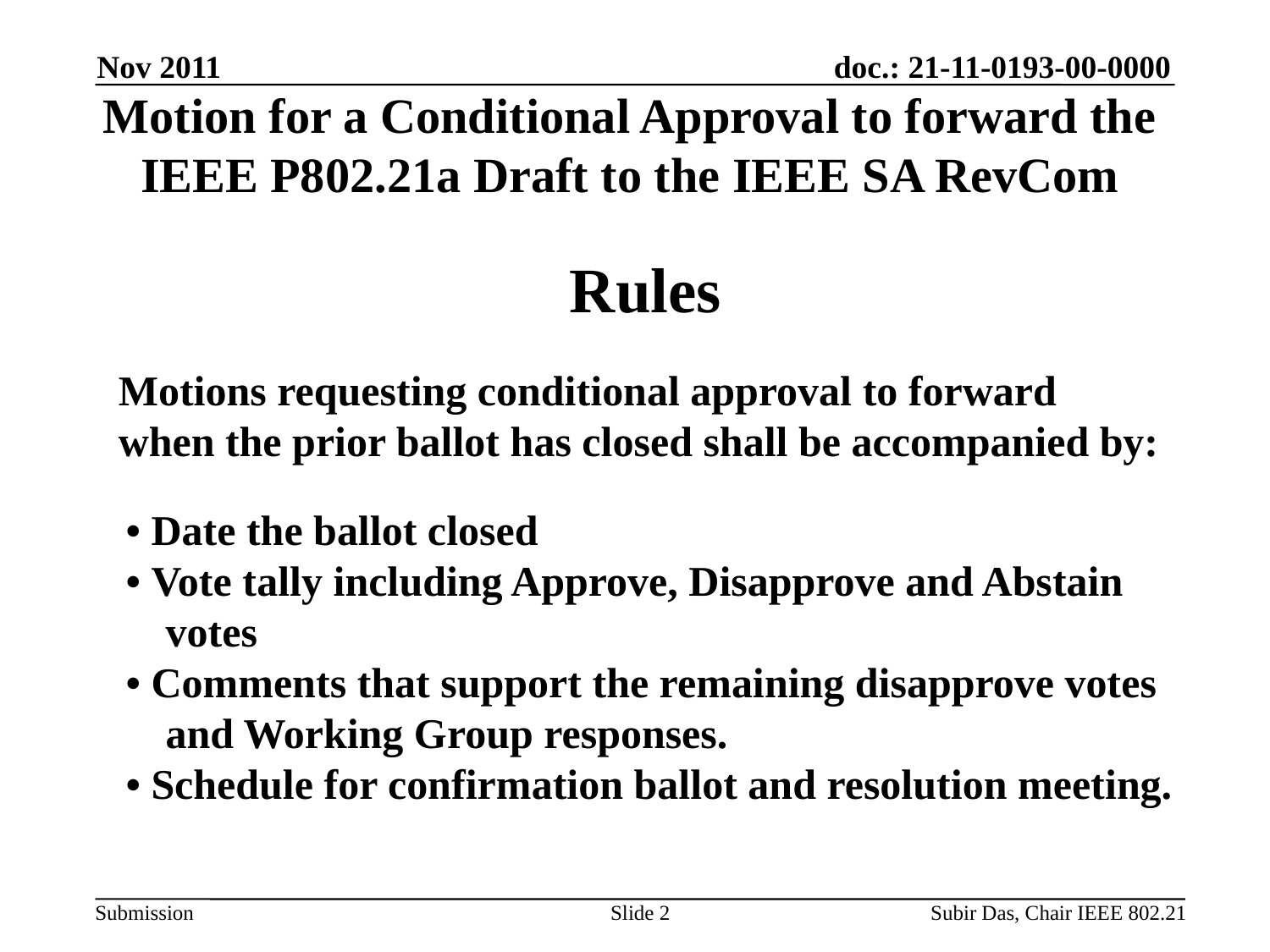

Nov 2011
# Motion for a Conditional Approval to forward the IEEE P802.21a Draft to the IEEE SA RevCom
Rules

Motions requesting conditional approval to forward
when the prior ballot has closed shall be accompanied by:

• Date the ballot closed
• Vote tally including Approve, Disapprove and Abstain votes
• Comments that support the remaining disapprove votes and Working Group responses.
• Schedule for confirmation ballot and resolution meeting.
Slide 2
Subir Das, Chair IEEE 802.21